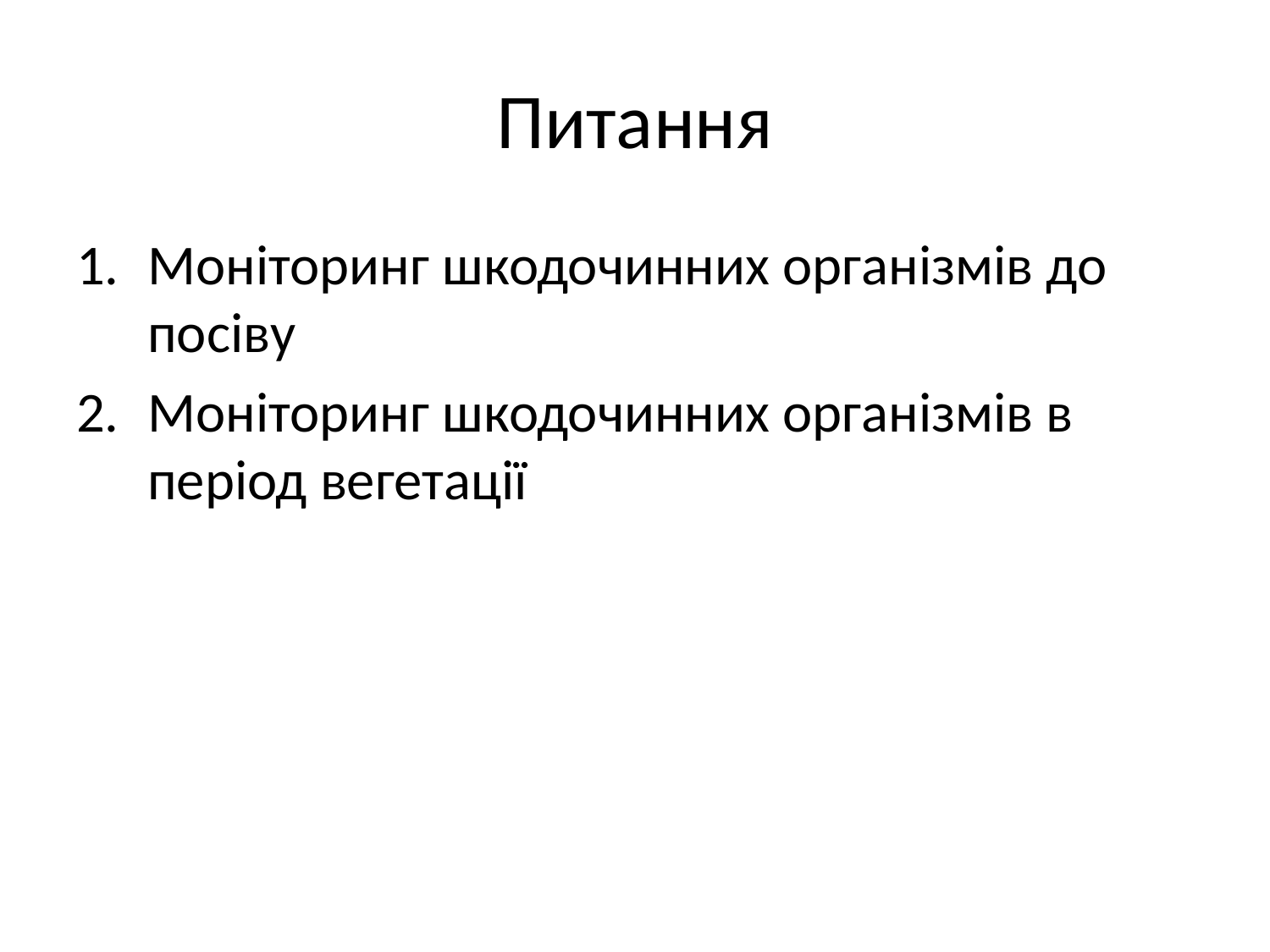

# Питання
Моніторинг шкодочинних організмів до посіву
Моніторинг шкодочинних організмів в період вегетації